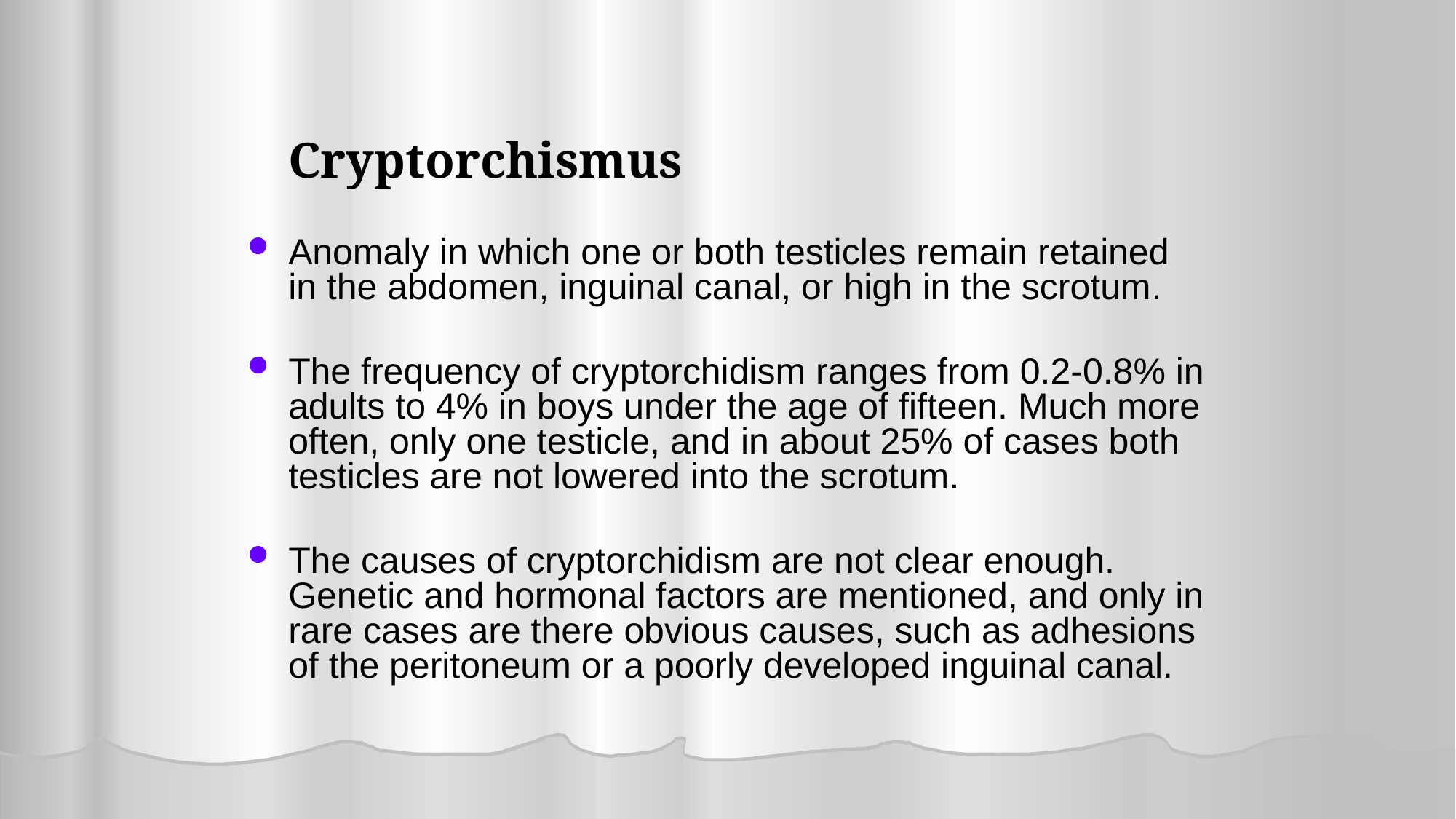

Cryptorchismus

Anomaly in which one or both testicles remain retained in the abdomen, inguinal canal, or high in the scrotum.

The frequency of cryptorchidism ranges from 0.2-0.8% in adults to 4% in boys under the age of fifteen. Much more often, only one testicle, and in about 25% of cases both testicles are not lowered into the scrotum.

The causes of cryptorchidism are not clear enough. Genetic and hormonal factors are mentioned, and only in rare cases are there obvious causes, such as adhesions of the peritoneum or a poorly developed inguinal canal.